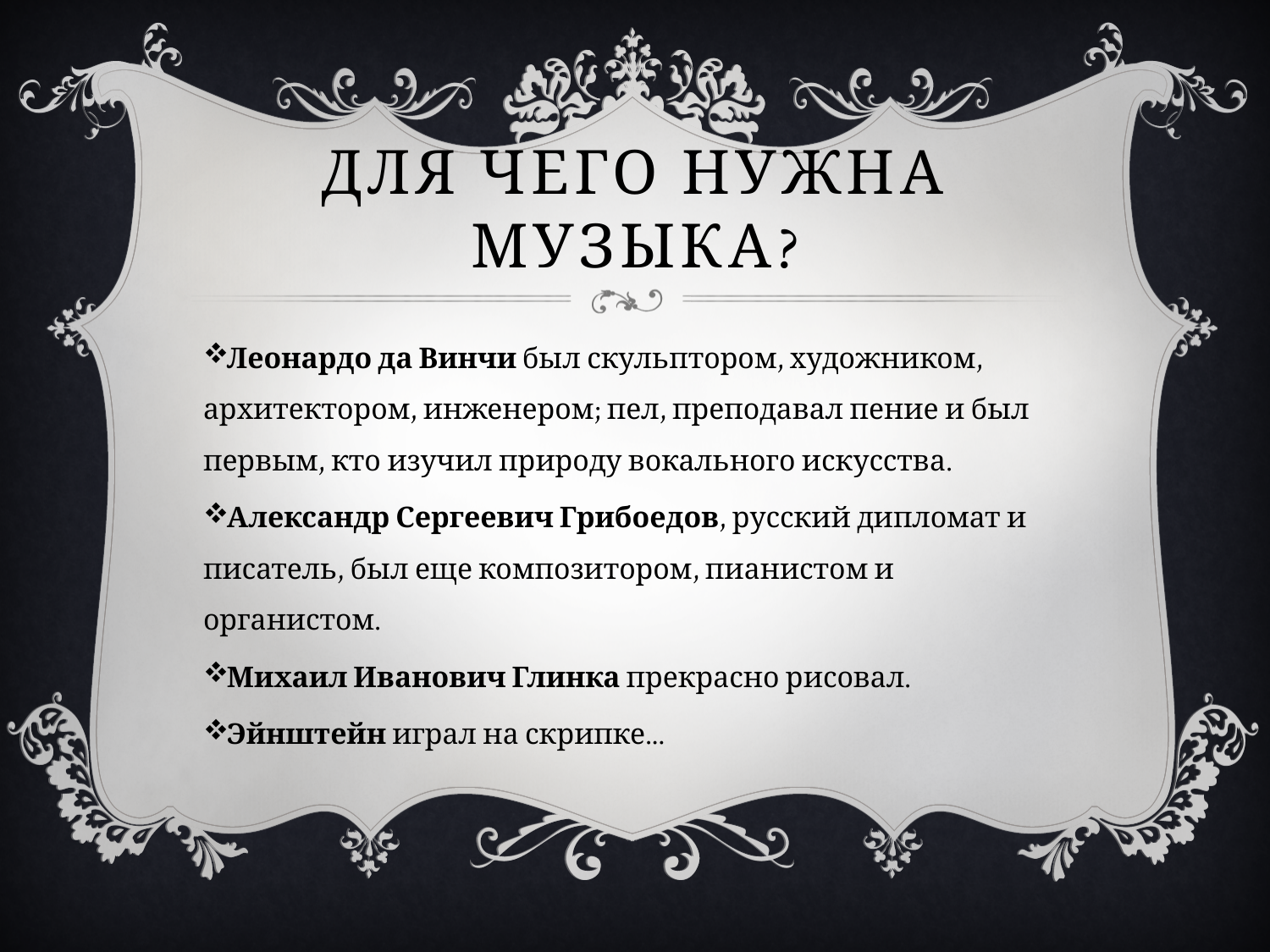

# Для чего нужна музыка?
Леонардо да Винчи был скульптором, художником, архитектором, инженером; пел, преподавал пение и был первым, кто изучил природу вокального искусства.
Александр Сергеевич Грибоедов, русский дипломат и писатель, был еще композитором, пианистом и органистом.
Михаил Иванович Глинка прекрасно рисовал.
Эйнштейн играл на скрипке...